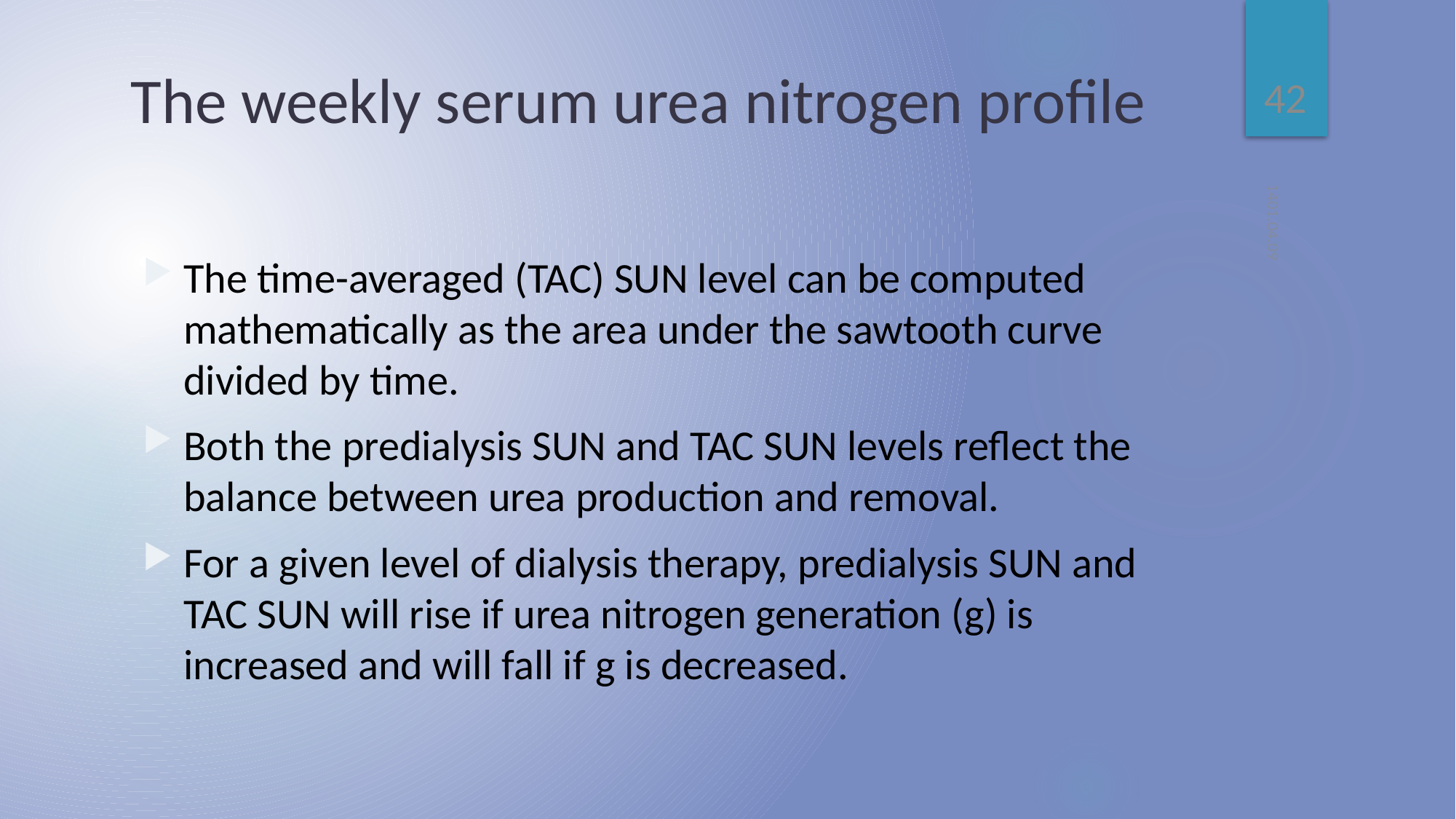

42
# The weekly serum urea nitrogen profile
1401.04.09
The time-averaged (TAC) SUN level can be computed mathematically as the area under the sawtooth curve divided by time.
Both the predialysis SUN and TAC SUN levels reflect the balance between urea production and removal.
For a given level of dialysis therapy, predialysis SUN and TAC SUN will rise if urea nitrogen generation (g) is increased and will fall if g is decreased.